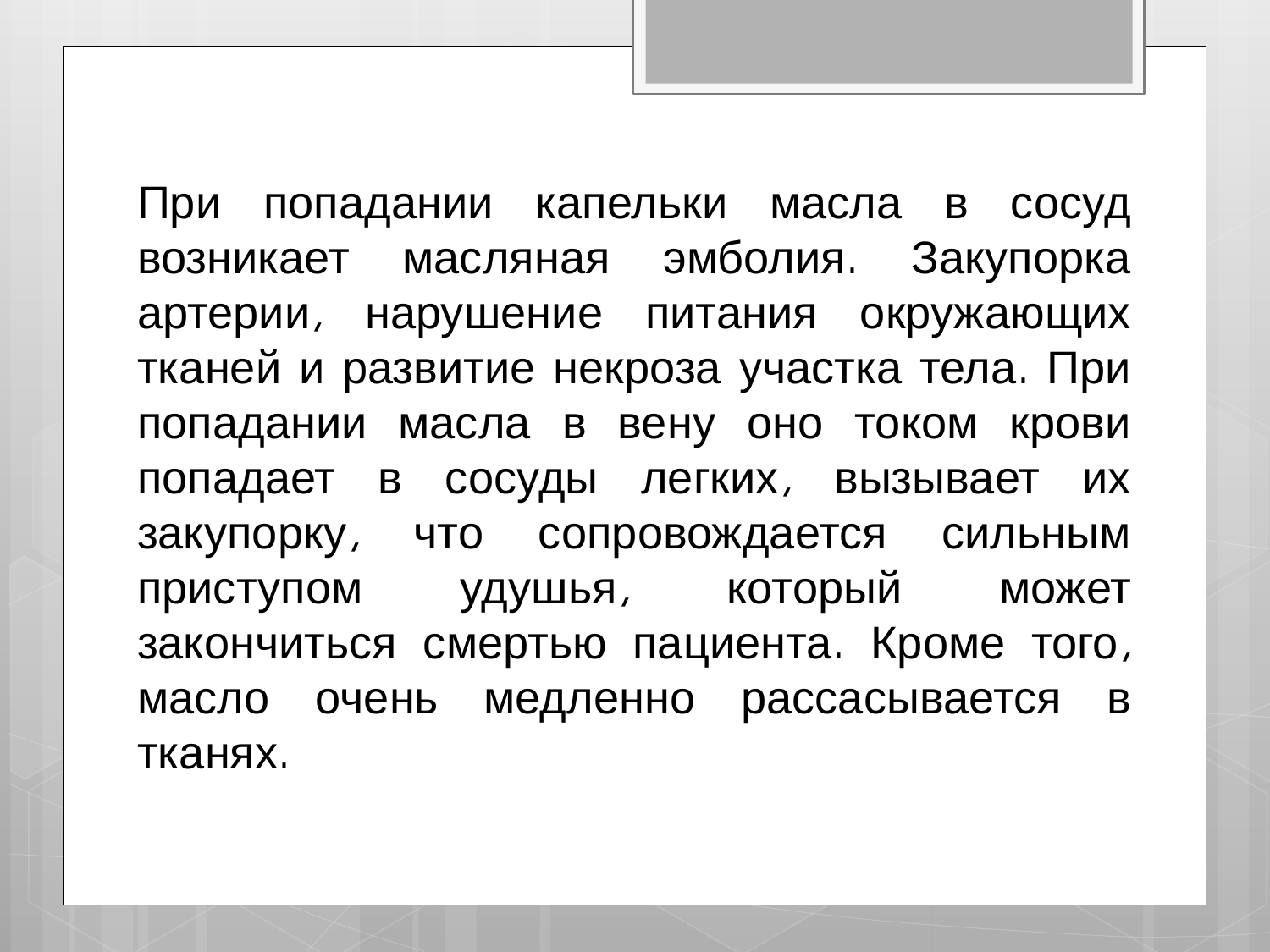

При попадании капельки масла в сосуд возникает масляная эмболия. Закупорка артерии, нарушение питания окружающих тканей и развитие некроза участка тела. При попадании масла в вену оно током крови попадает в сосуды легких, вызывает их закупорку, что сопровождается сильным приступом удушья, который может закончиться смертью пациента. Кроме того, масло очень медленно рассасывается в тканях.